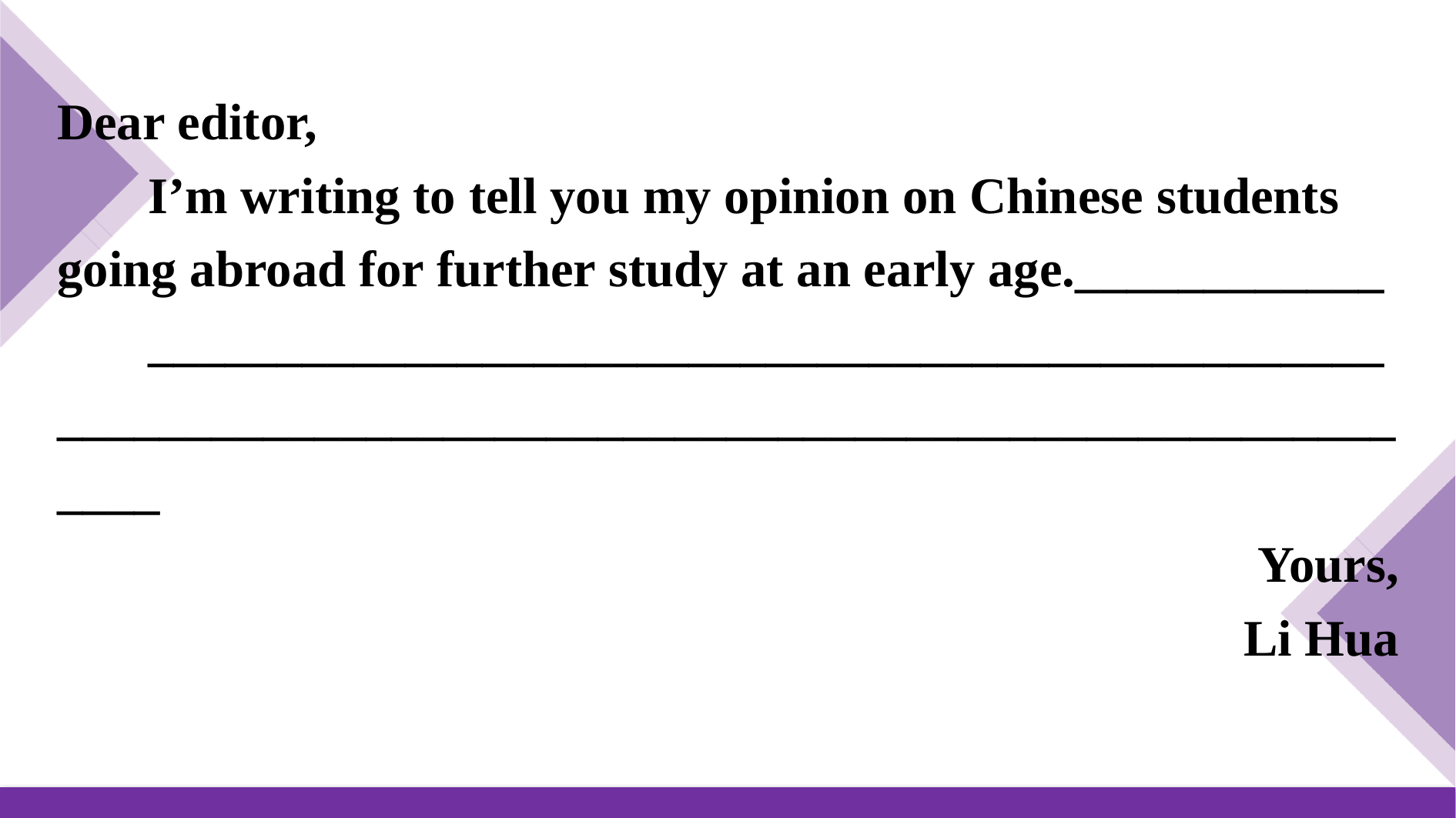

Dear editor,
I’m writing to tell you my opinion on Chinese students going abroad for further study at an early age.____________
________________________________________________________________________________________________________
Yours,
Li Hua